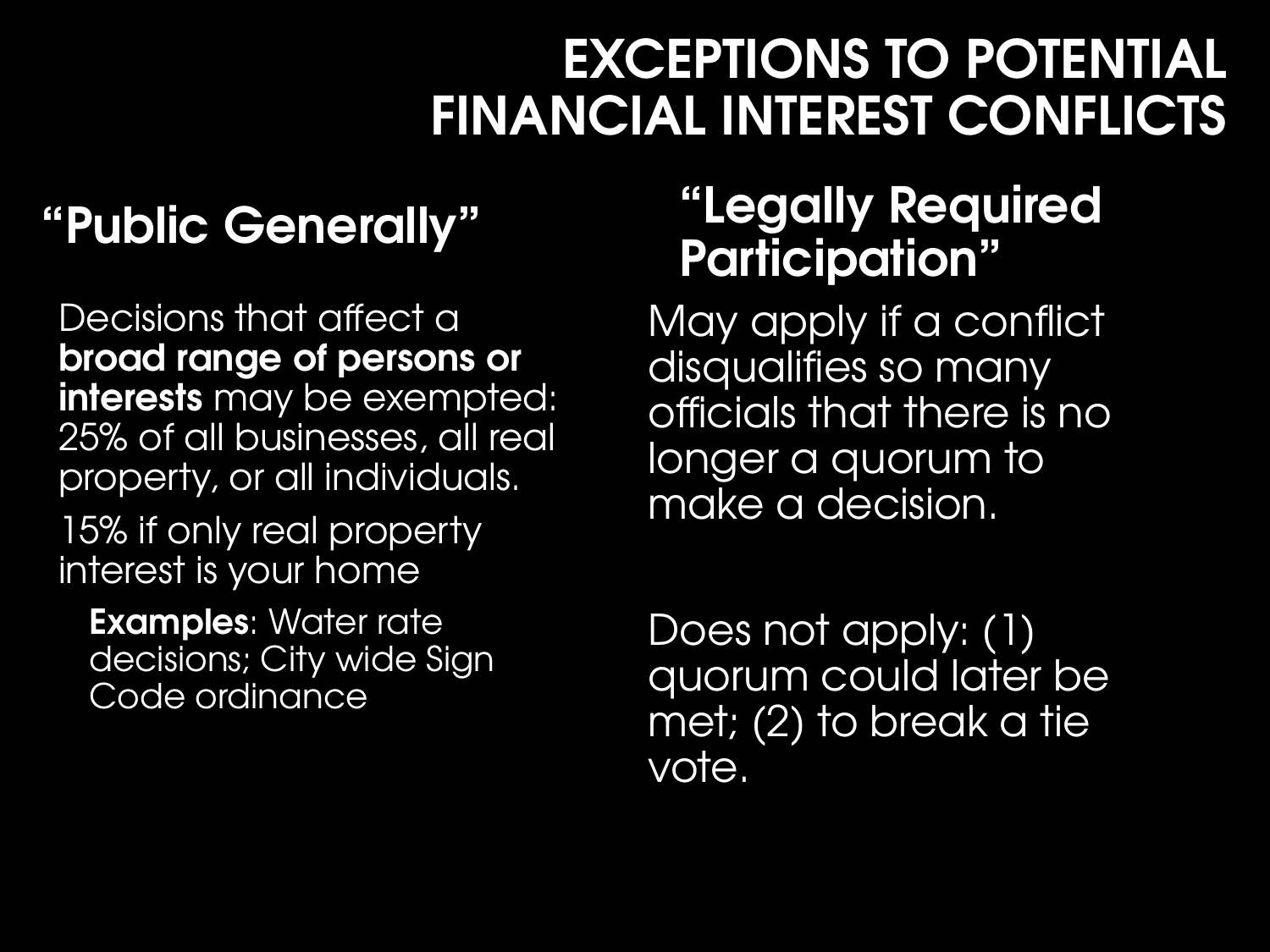

# Exceptions to Potential Financial Interest Conflicts
“Public Generally”
“Legally Required Participation”
Decisions that affect a broad range of persons or interests may be exempted: 25% of all businesses, all real property, or all individuals.
15% if only real property interest is your home
	Examples: Water rate decisions; City wide Sign Code ordinance

May apply if a conflict disqualifies so many officials that there is no longer a quorum to make a decision.

Does not apply: (1) quorum could later be met; (2) to break a tie vote.